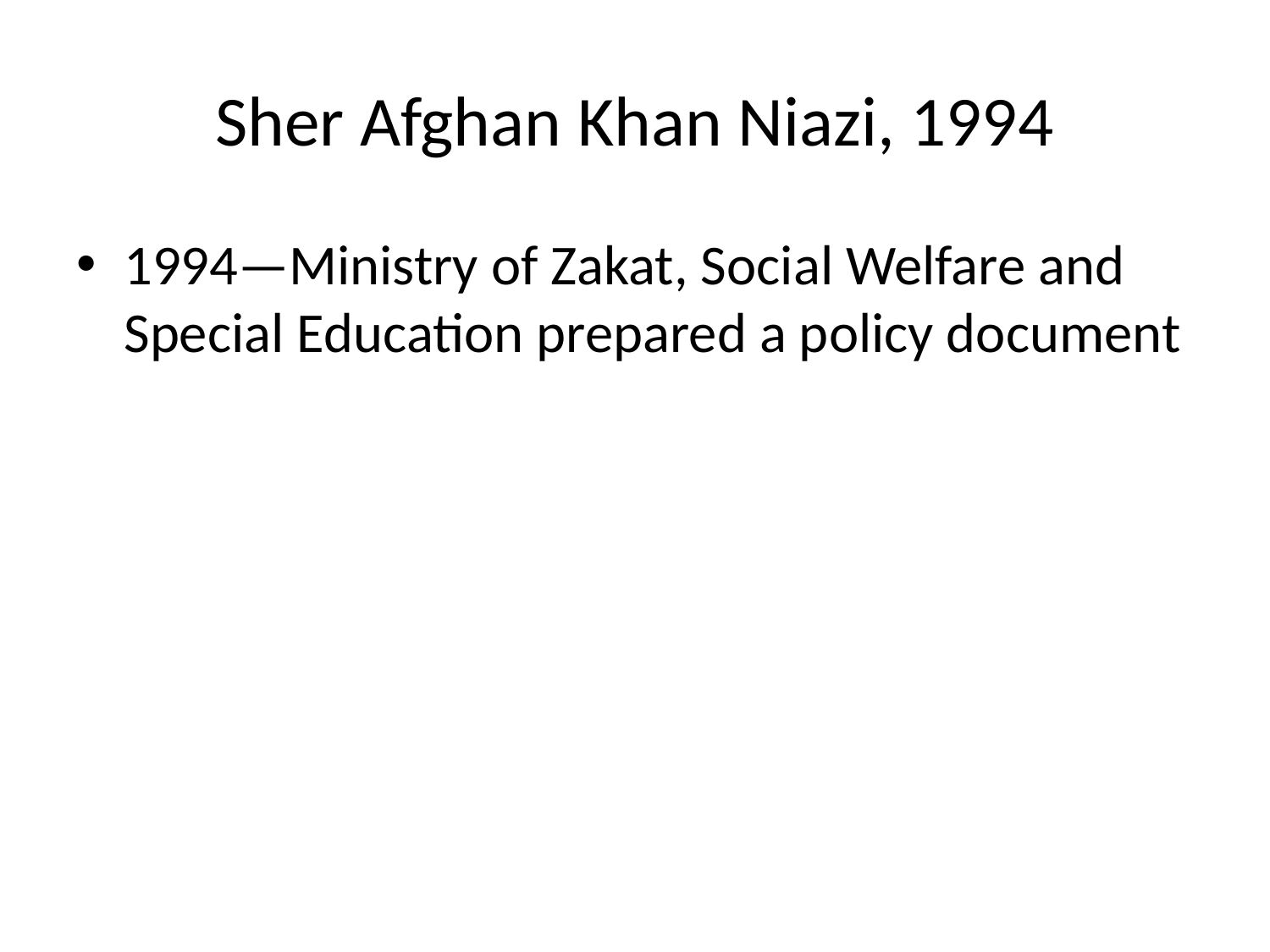

# Sher Afghan Khan Niazi, 1994
1994—Ministry of Zakat, Social Welfare and Special Education prepared a policy document